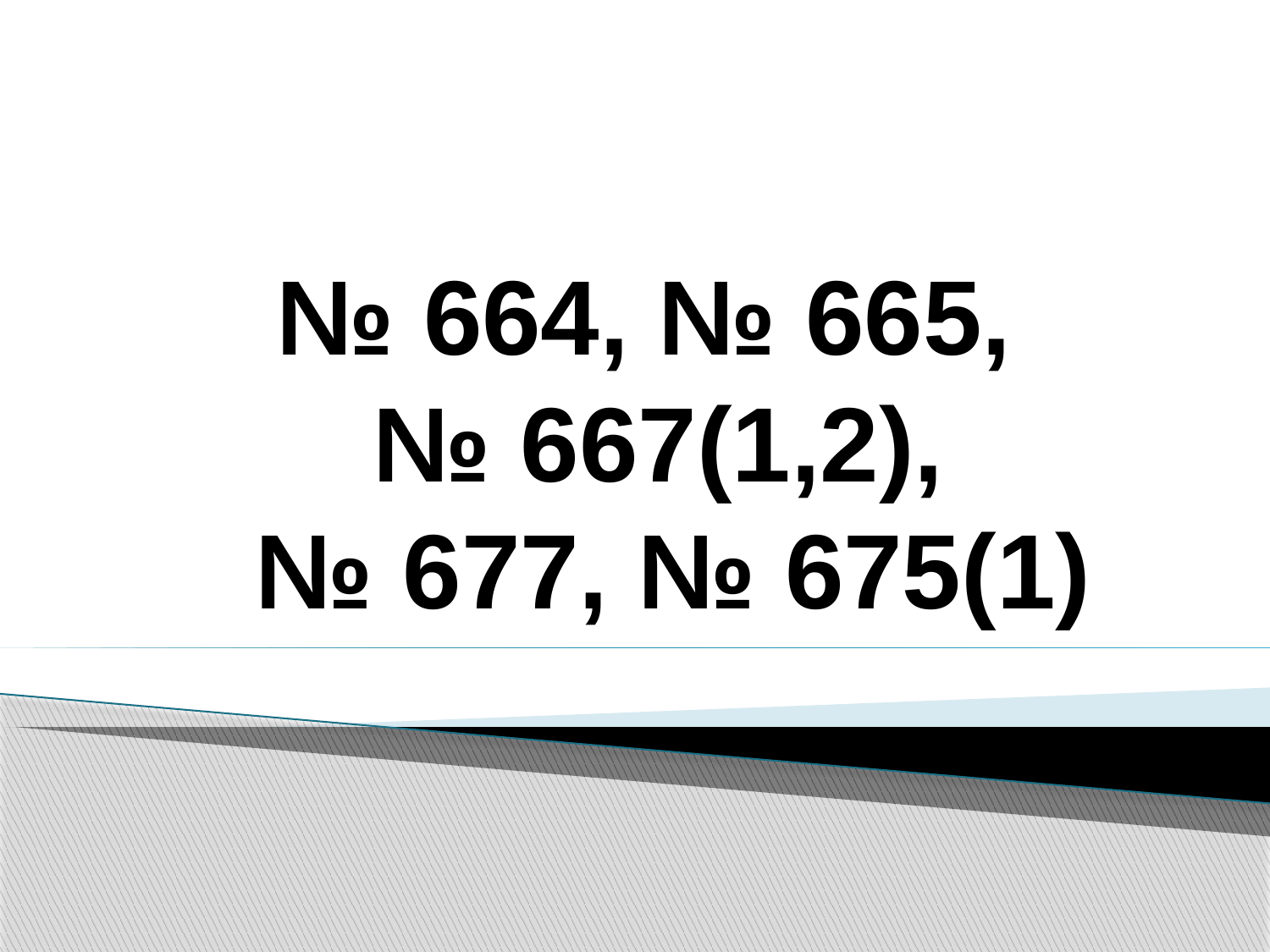

# № 664, № 665, № 667(1,2), № 677, № 675(1)